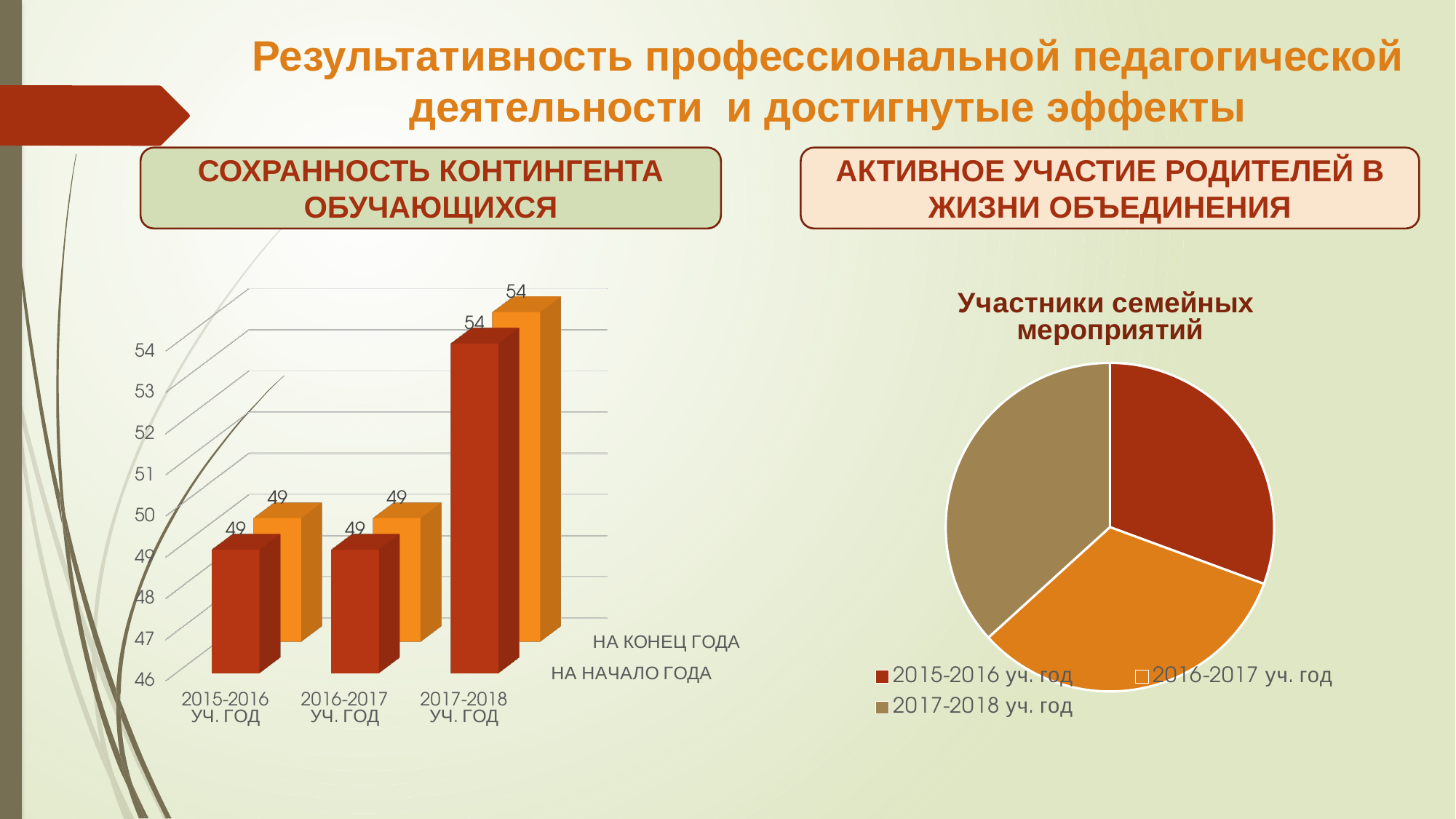

Результативность профессиональной педагогической деятельности  и достигнутые эффекты
СОХРАННОСТЬ КОНТИНГЕНТА ОБУЧАЮЩИХСЯ
АКТИВНОЕ УЧАСТИЕ РОДИТЕЛЕЙ В ЖИЗНИ ОБЪЕДИНЕНИЯ

[unsupported chart]

### Chart: Участники семейных  мероприятий

| Category | Участие семей в воспитательных мероприятиях |
|---|---|
| 2015-2016 уч. год | 15.0 |
| 2016-2017 уч. год | 16.0 |
| 2017-2018 уч. год | 18.0 |